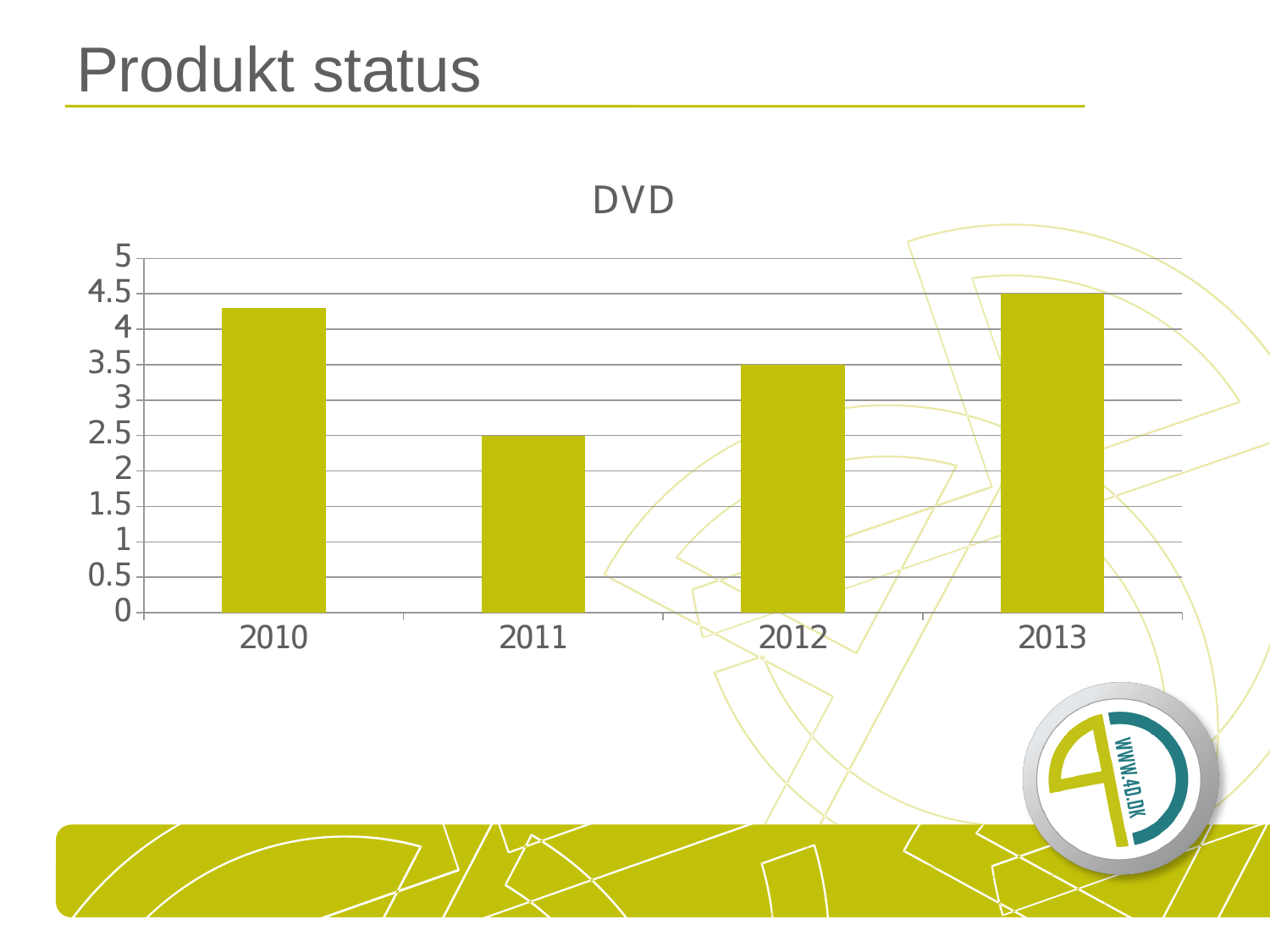

# Produkt status

### Chart:

| Category | DVD |
|---|---|
| 2010 | 4.3 |
| 2011 | 2.5 |
| 2012 | 3.5 |
| 2013 | 4.5 |